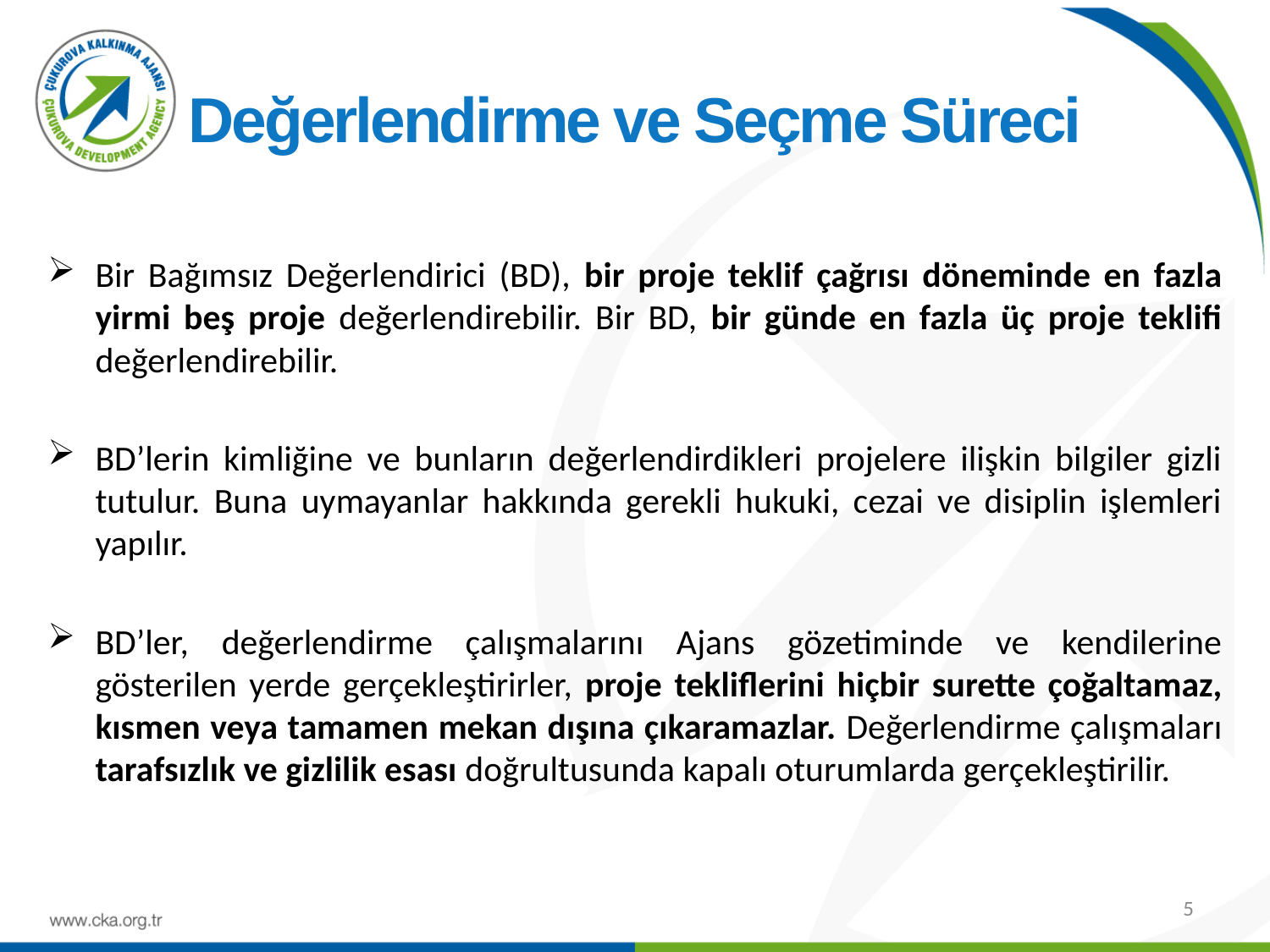

# Değerlendirme ve Seçme Süreci
Bir Bağımsız Değerlendirici (BD), bir proje teklif çağrısı döneminde en fazla yirmi beş proje değerlendirebilir. Bir BD, bir günde en fazla üç proje teklifi değerlendirebilir.

BD’lerin kimliğine ve bunların değerlendirdikleri projelere ilişkin bilgiler gizli tutulur. Buna uymayanlar hakkında gerekli hukuki, cezai ve disiplin işlemleri yapılır.

BD’ler, değerlendirme çalışmalarını Ajans gözetiminde ve kendilerine gösterilen yerde gerçekleştirirler, proje tekliflerini hiçbir surette çoğaltamaz, kısmen veya tamamen mekan dışına çıkaramazlar. Değerlendirme çalışmaları tarafsızlık ve gizlilik esası doğrultusunda kapalı oturumlarda gerçekleştirilir.
5